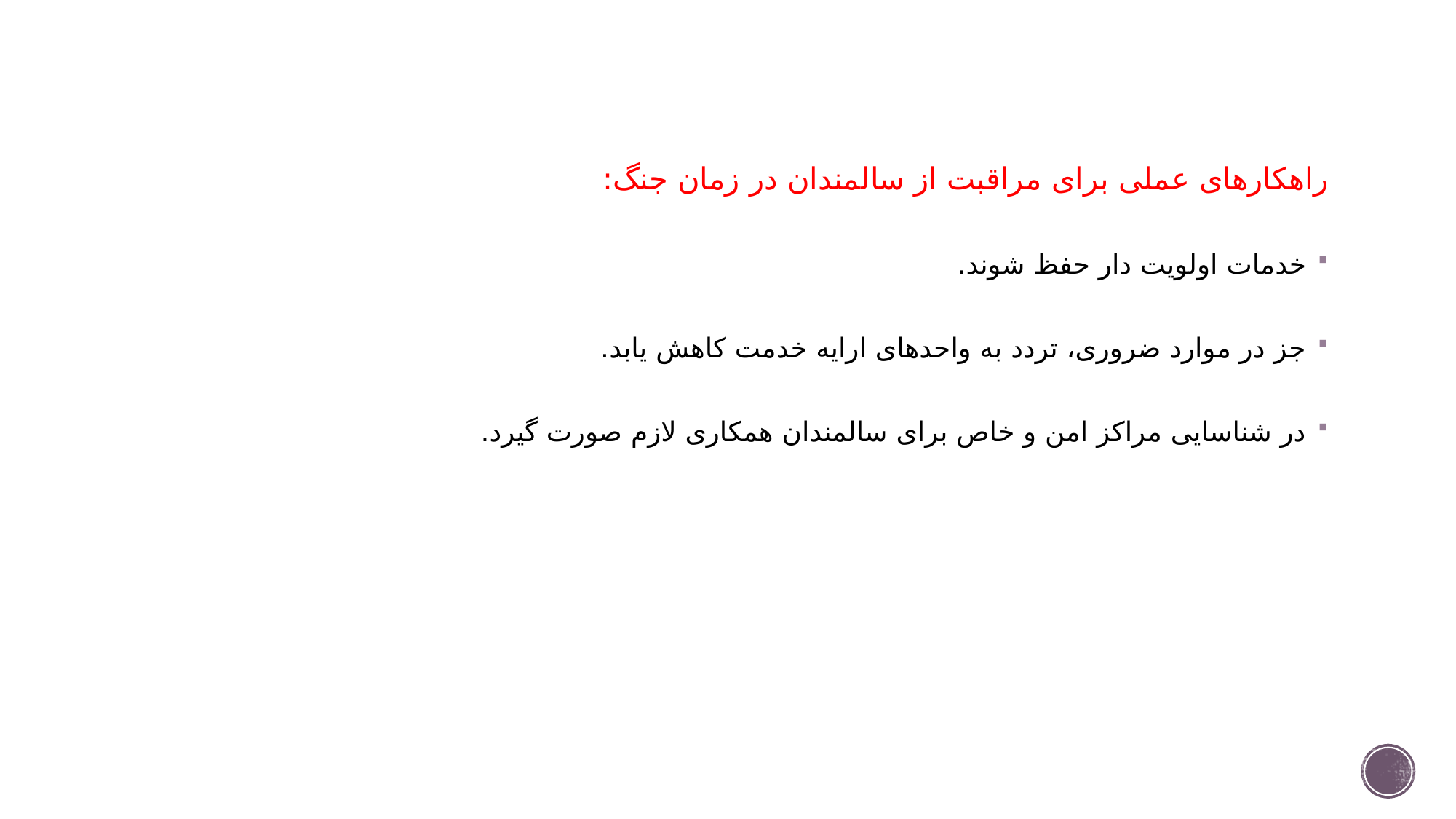

راهکارهای عملی برای مراقبت از سالمندان در زمان جنگ:
خدمات اولویت دار حفظ شوند.
جز در موارد ضروری، تردد به واحدهای ارایه خدمت کاهش یابد.
در شناسایی مراکز امن و خاص برای سالمندان همکاری لازم صورت گیرد.